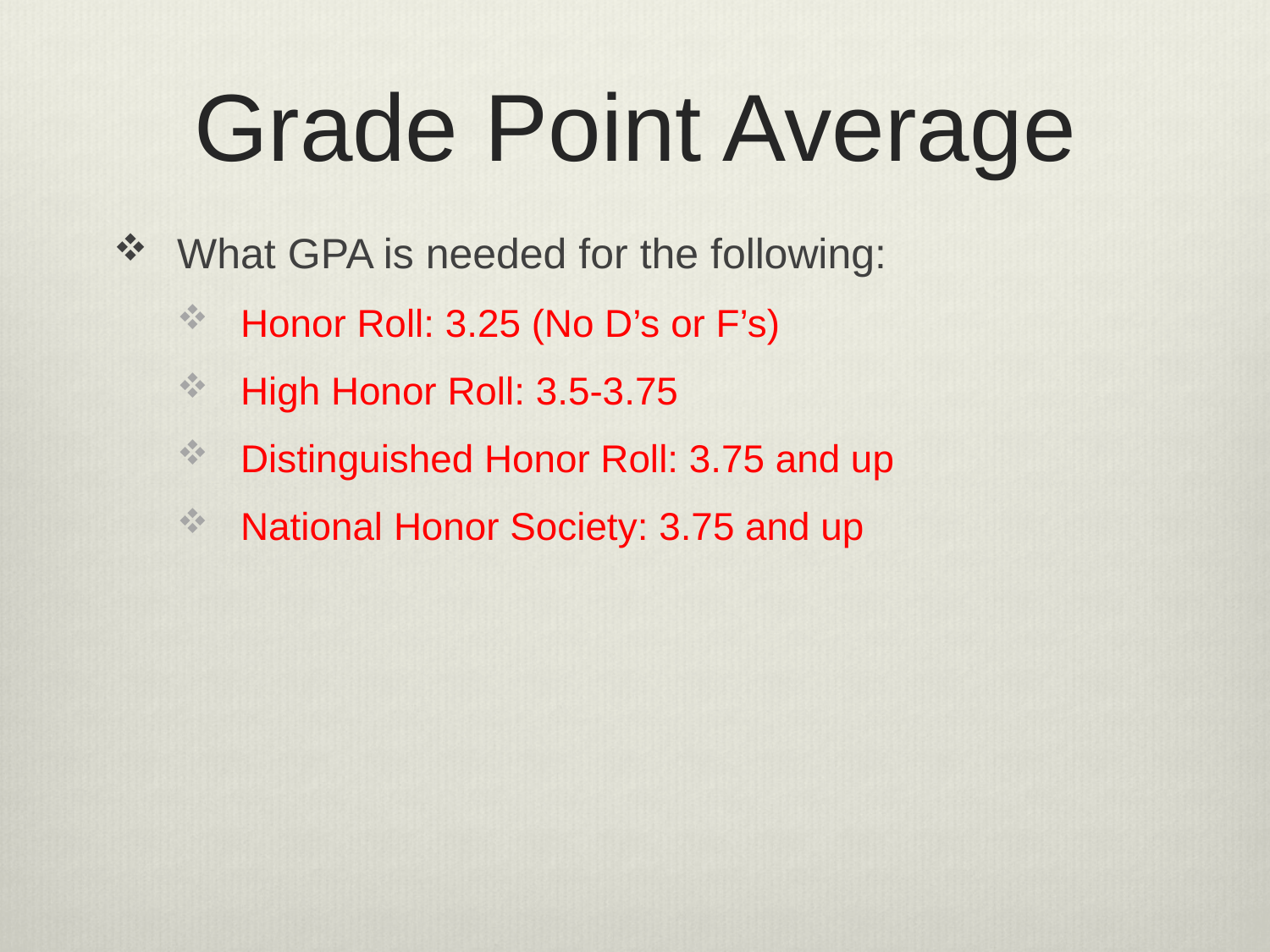

# Grade Point Average
What GPA is needed for the following:
Honor Roll: 3.25 (No D’s or F’s)
High Honor Roll: 3.5-3.75
Distinguished Honor Roll: 3.75 and up
National Honor Society: 3.75 and up